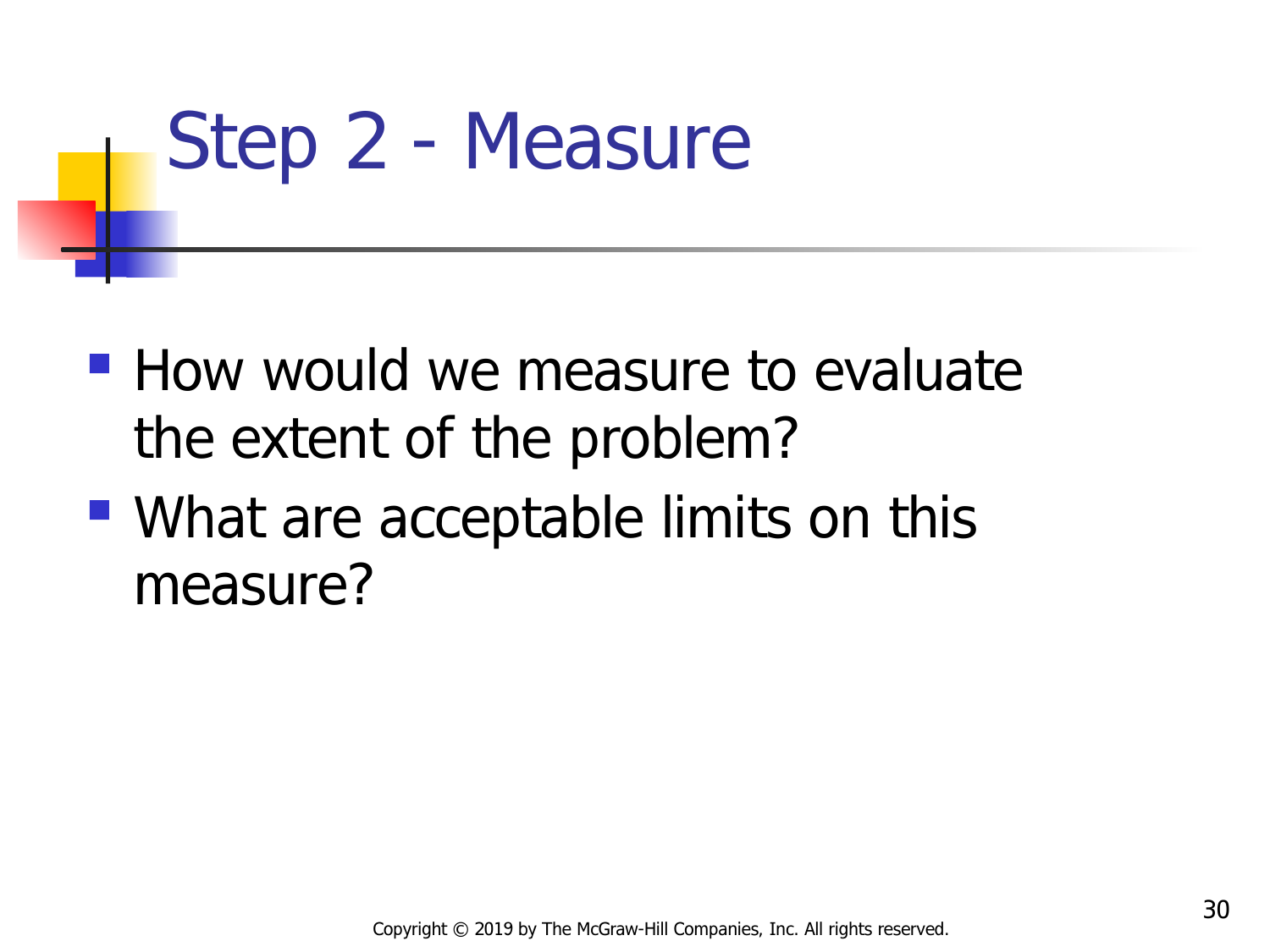

# Step 2 - Measure
How would we measure to evaluate the extent of the problem?
What are acceptable limits on this measure?
30
Copyright © 2019 by The McGraw-Hill Companies, Inc. All rights reserved.